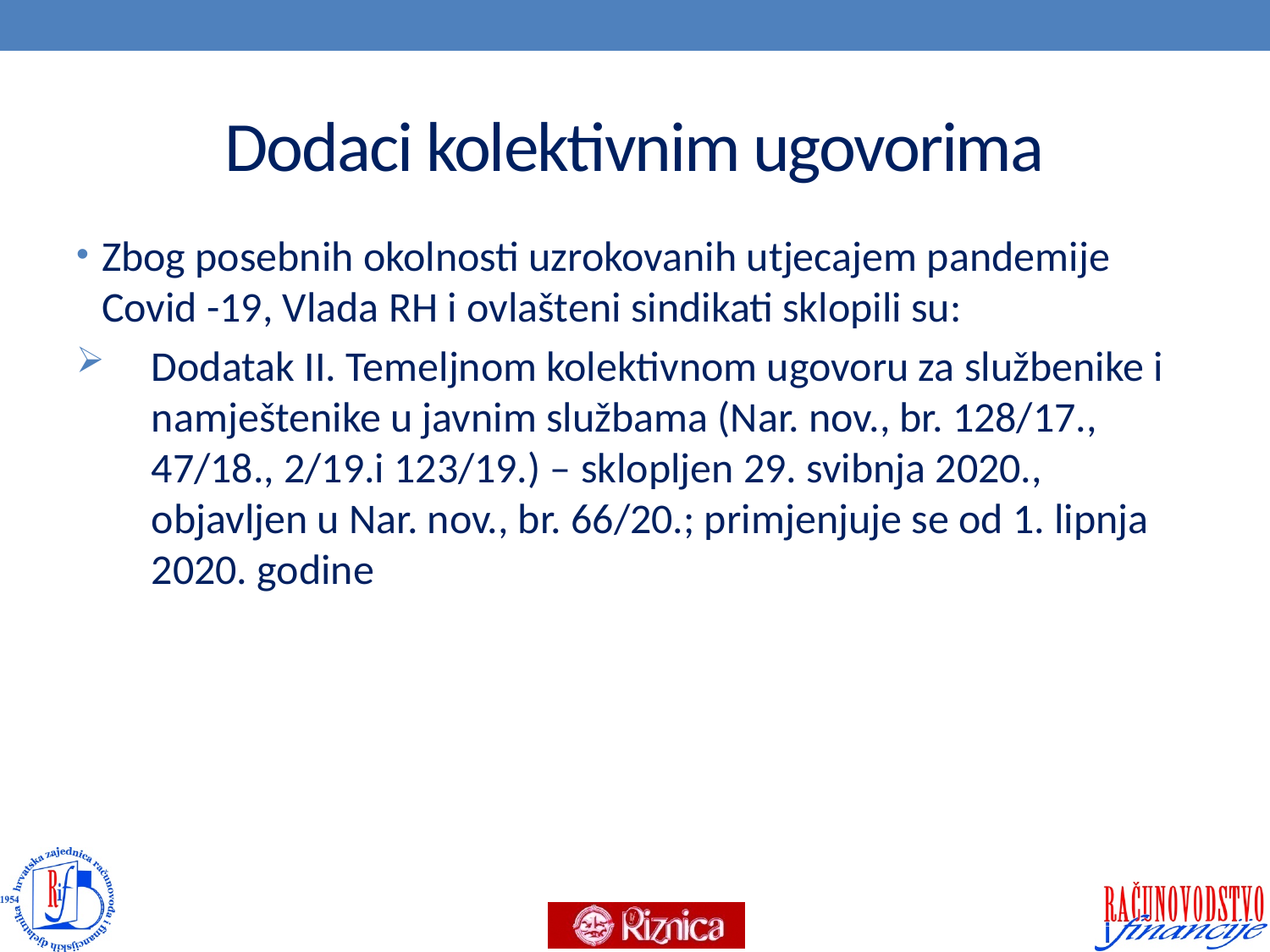

# Dodaci kolektivnim ugovorima
Zbog posebnih okolnosti uzrokovanih utjecajem pandemije Covid -19, Vlada RH i ovlašteni sindikati sklopili su:
Dodatak II. Temeljnom kolektivnom ugovoru za službenike i namještenike u javnim službama (Nar. nov., br. 128/17., 47/18., 2/19.i 123/19.) – sklopljen 29. svibnja 2020., objavljen u Nar. nov., br. 66/20.; primjenjuje se od 1. lipnja 2020. godine